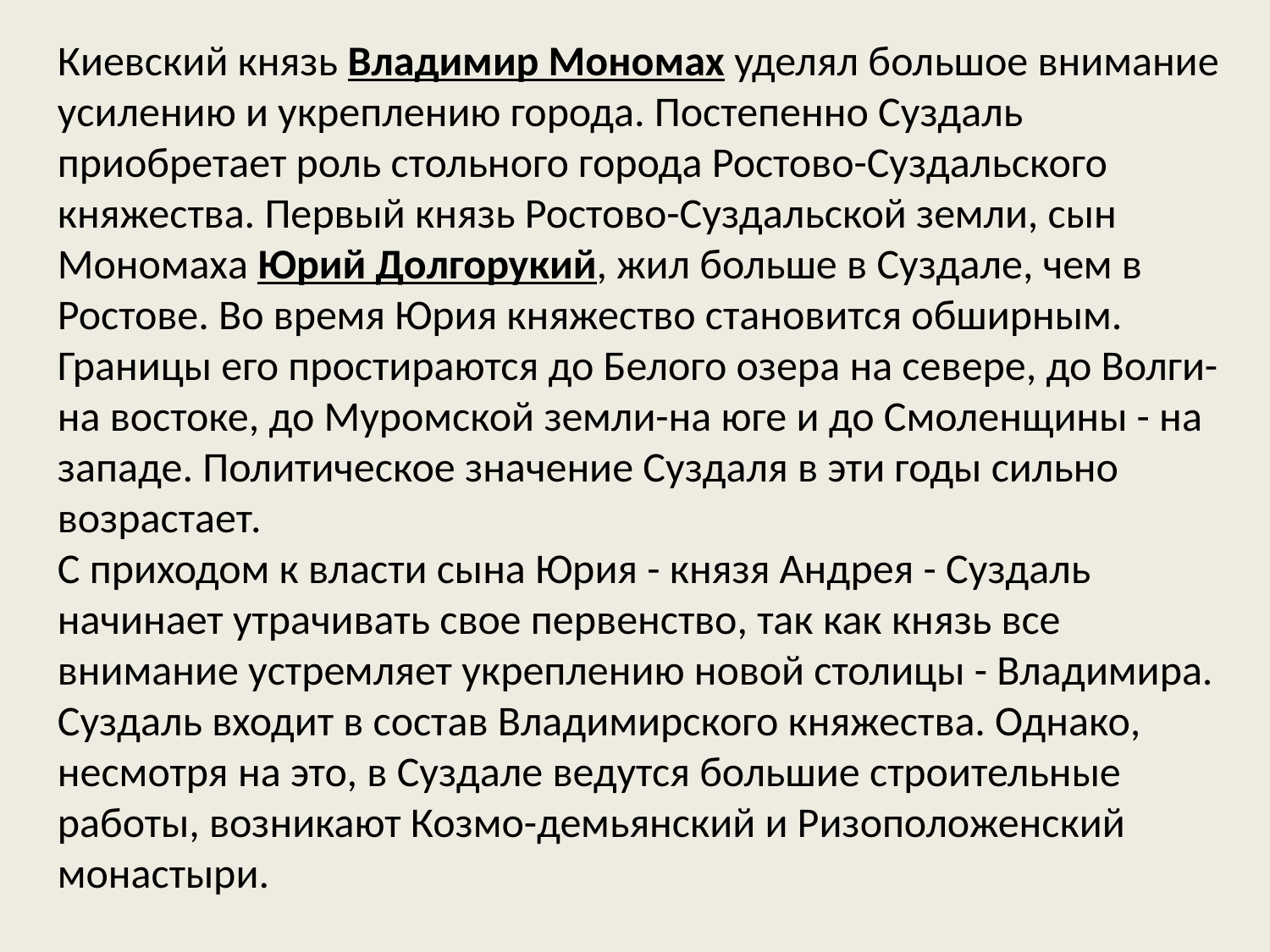

Киевский князь Владимир Мономах уделял большое внимание усилению и укреплению города. Постепенно Суздаль приобретает роль стольного города Ростово-Суздальского княжества. Первый князь Ростово-Суздальской земли, сын Мономаха Юрий Долгорукий, жил больше в Суздале, чем в Ростове. Во время Юрия княжество становится обширным. Границы его простираются до Белого озера на севере, до Волги-на востоке, до Муромской земли-на юге и до Смоленщины - на западе. Политическое значение Суздаля в эти годы сильно возрастает.
С приходом к власти сына Юрия - князя Андрея - Суздаль начинает утрачивать свое первенство, так как князь все внимание устремляет укреплению новой столицы - Владимира. Суздаль входит в состав Владимирского княжества. Однако, несмотря на это, в Суздале ведутся большие строительные работы, возникают Козмо-демьянский и Ризоположенский монастыри.